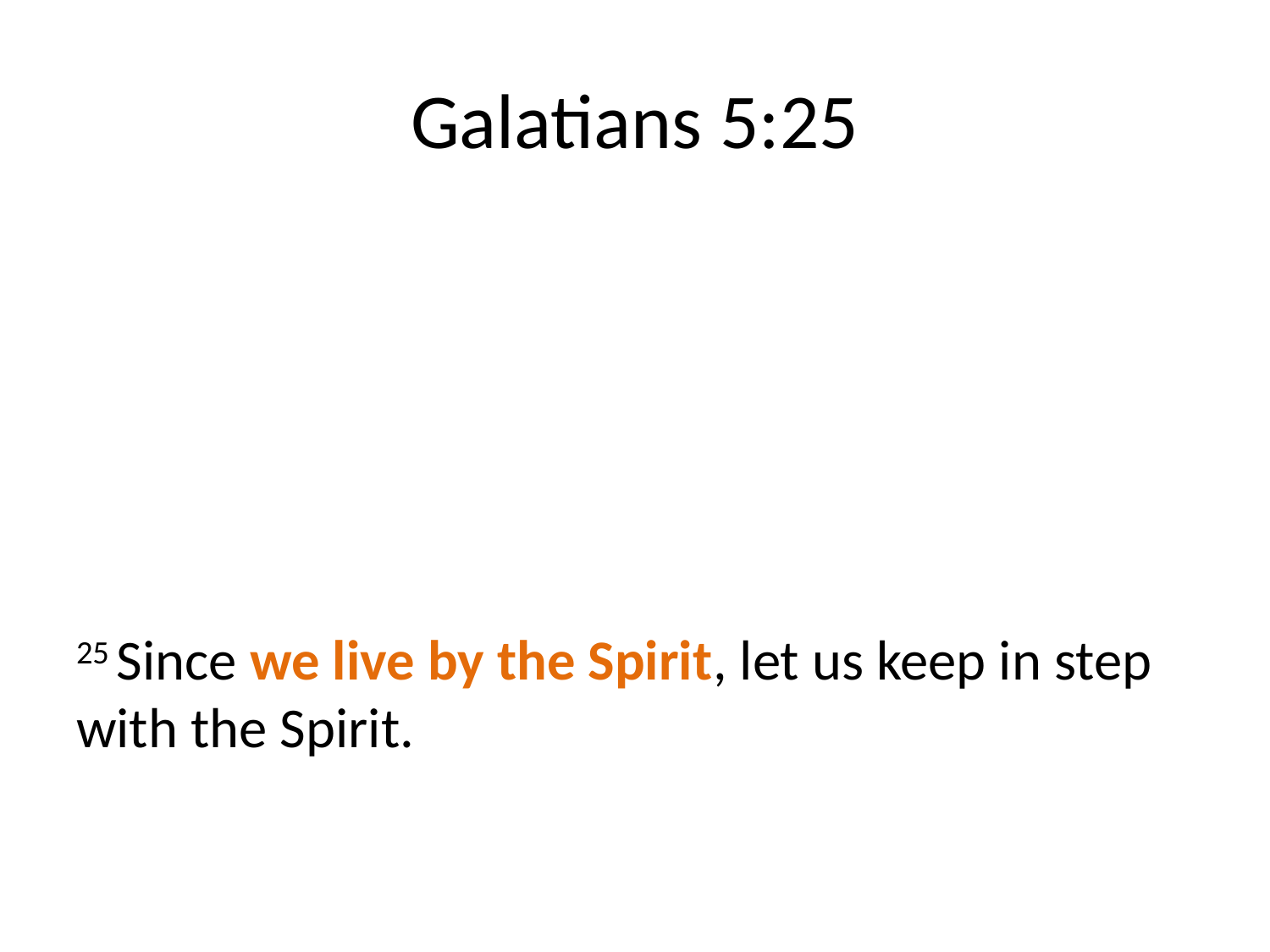

# Galatians 5:25

25 Since we live by the Spirit, let us keep in step with the Spirit.